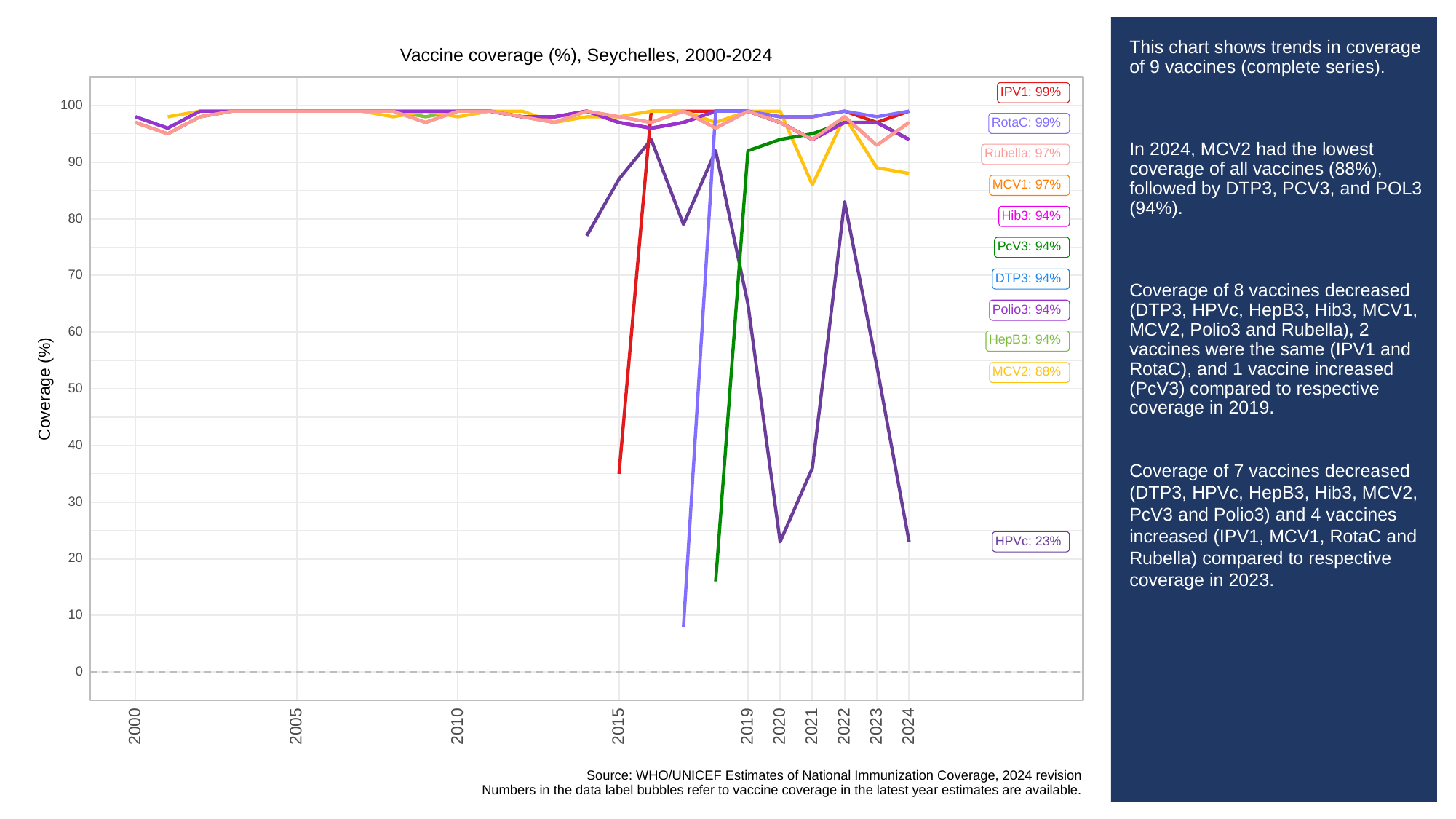

# This chart shows trends in coverage of 9 vaccines (complete series).

In 2024, MCV2 had the lowest coverage of all vaccines (88%), followed by DTP3, PCV3, and POL3 (94%).

Coverage of 8 vaccines decreased (DTP3, HPVc, HepB3, Hib3, MCV1, MCV2, Polio3 and Rubella), 2 vaccines were the same (IPV1 and RotaC), and 1 vaccine increased (PcV3) compared to respective coverage in 2019.

Coverage of 7 vaccines decreased (DTP3, HPVc, HepB3, Hib3, MCV2, PcV3 and Polio3) and 4 vaccines increased (IPV1, MCV1, RotaC and Rubella) compared to respective coverage in 2023.

Vaccine coverage (%), Seychelles, 2000-2024

IPV1: 99%

100

RotaC: 99%

Rubella: 97%
90

MCV1: 97%

Hib3: 94%
80

PcV3: 94%

70
DTP3: 94%

Polio3: 94%
60

HepB3: 94%

MCV2: 88%
Coverage (%)
50

40

30

HPVc: 23%

20

10

0

2023
2000
2005
2010
2015
2019
2020
2021
2022
2024
Source: WHO/UNICEF Estimates of National Immunization Coverage, 2024 revision
Numbers in the data label bubbles refer to vaccine coverage in the latest year estimates are available.